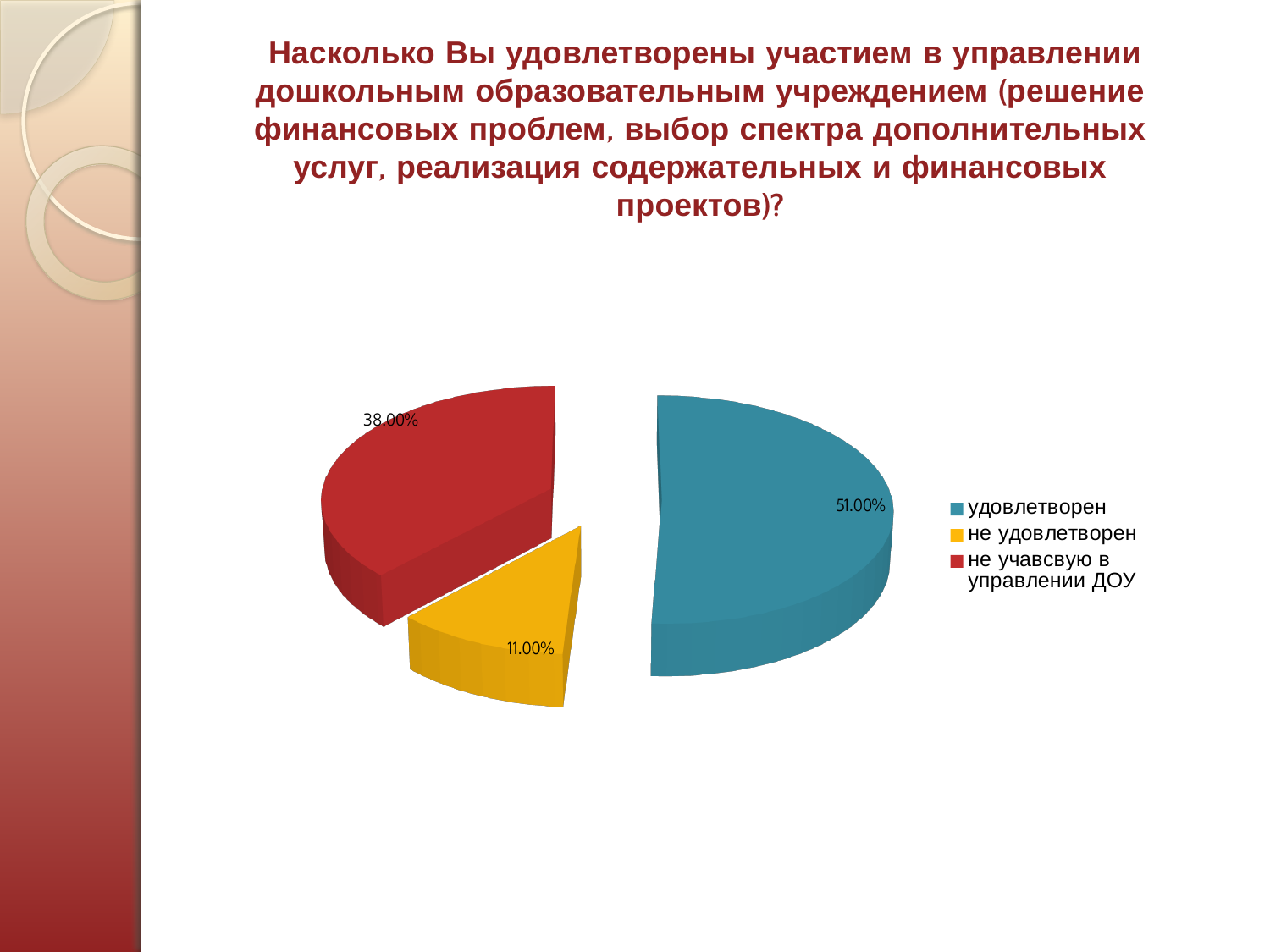

Насколько Вы удовлетворены участием в управлении дошкольным образовательным учреждением (решение финансовых проблем, выбор спектра дополнительных услуг, реализация содержательных и финансовых проектов)?

[unsupported chart]

[unsupported chart]

[unsupported chart]

[unsupported chart]